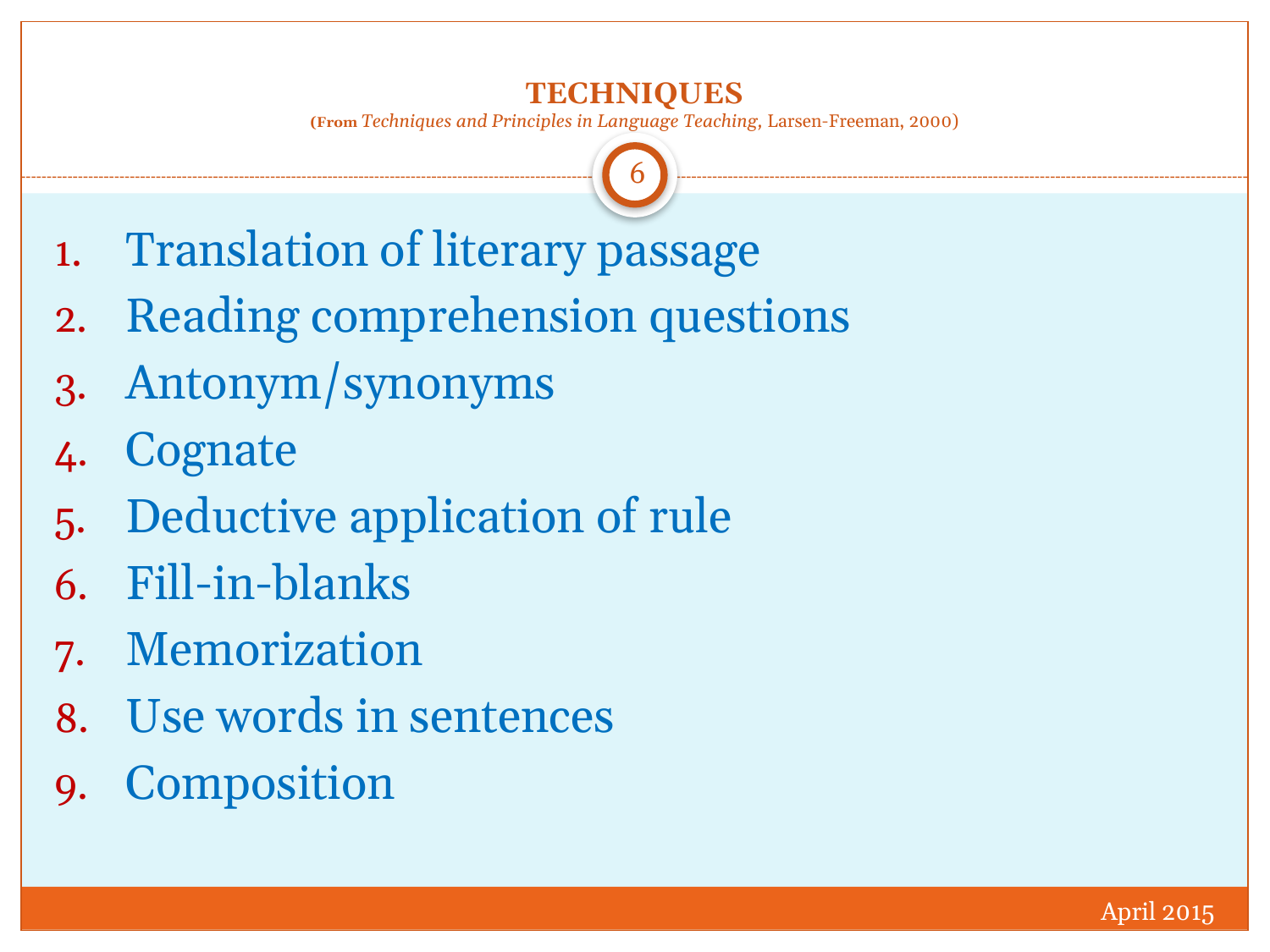

# TECHNIQUES (From Techniques and Principles in Language Teaching, Larsen-Freeman, 2000)
6
Translation of literary passage
Reading comprehension questions
Antonym/synonyms
Cognate
Deductive application of rule
Fill-in-blanks
Memorization
Use words in sentences
Composition
April 2015